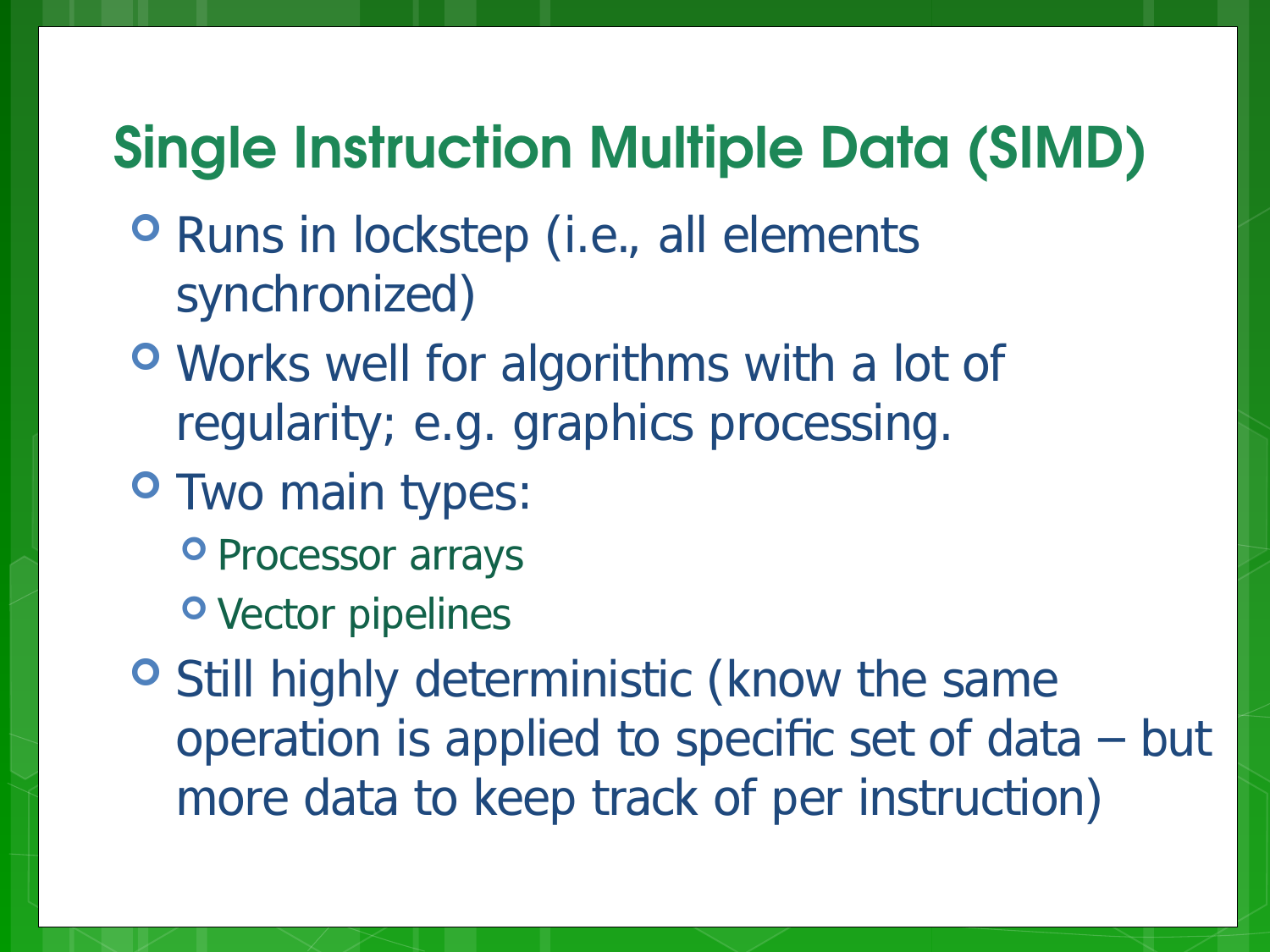

# Single Instruction Multiple Data (SIMD)
Runs in lockstep (i.e., all elements synchronized)
Works well for algorithms with a lot of regularity; e.g. graphics processing.
Two main types:
Processor arrays
Vector pipelines
Still highly deterministic (know the same operation is applied to specific set of data – but more data to keep track of per instruction)